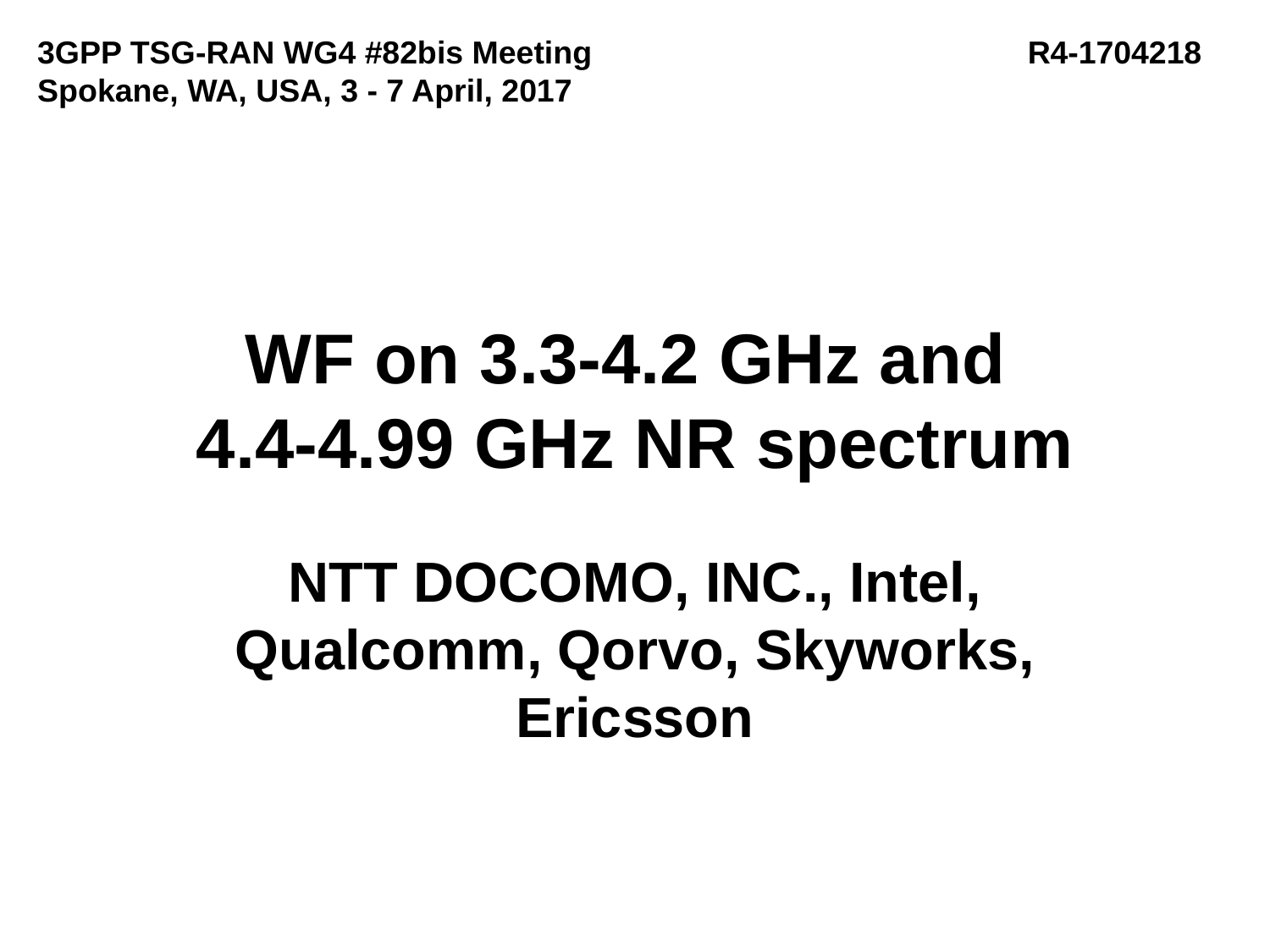

3GPP TSG-RAN WG4 #82bis Meeting				 Spokane, WA, USA, 3 - 7 April, 2017
R4-1704218
# WF on 3.3-4.2 GHz and 4.4-4.99 GHz NR spectrum
NTT DOCOMO, INC., Intel, Qualcomm, Qorvo, Skyworks, Ericsson